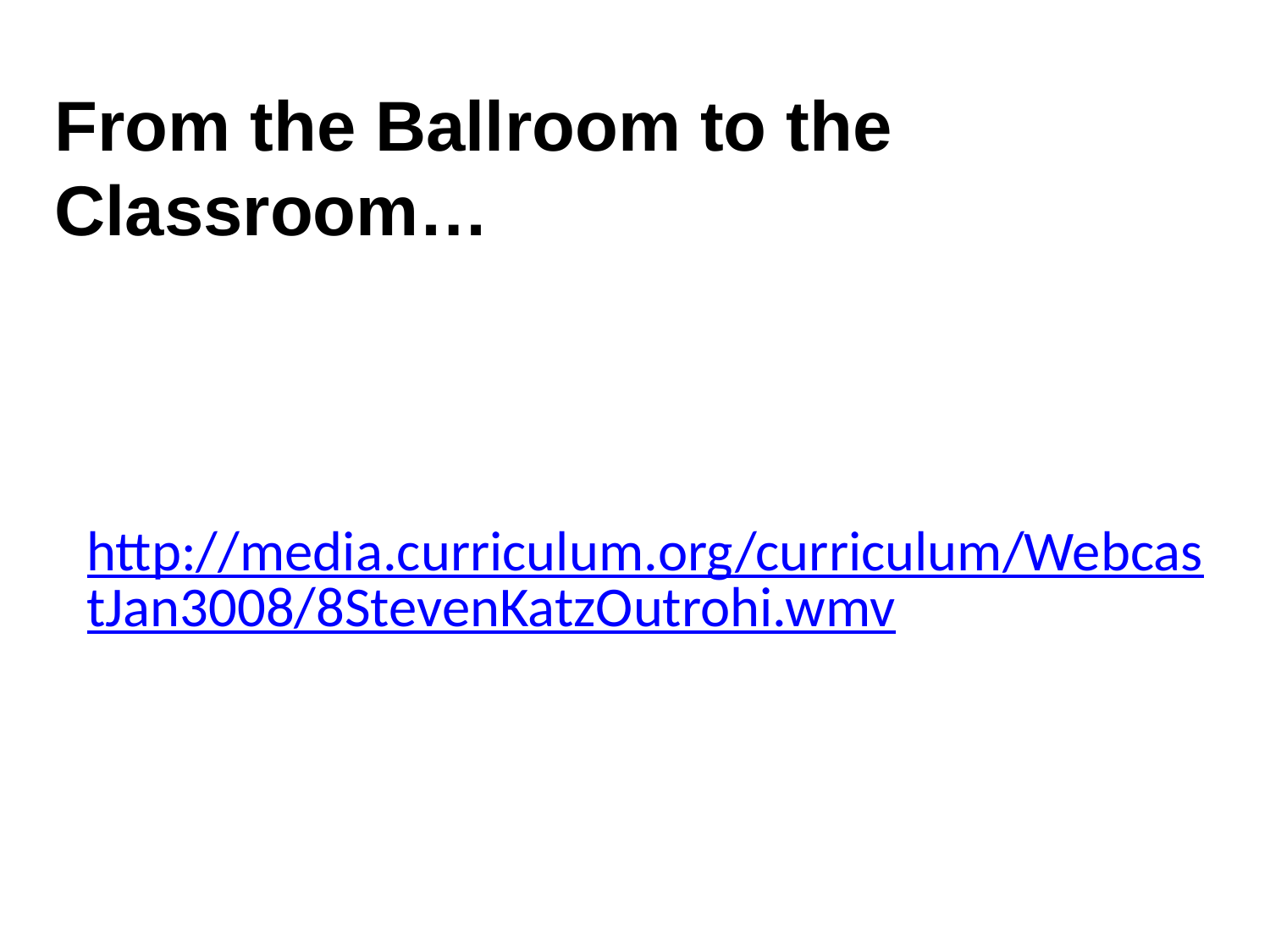

From the Ballroom to the Classroom…
http://media.curriculum.org/curriculum/WebcastJan3008/8StevenKatzOutrohi.wmv